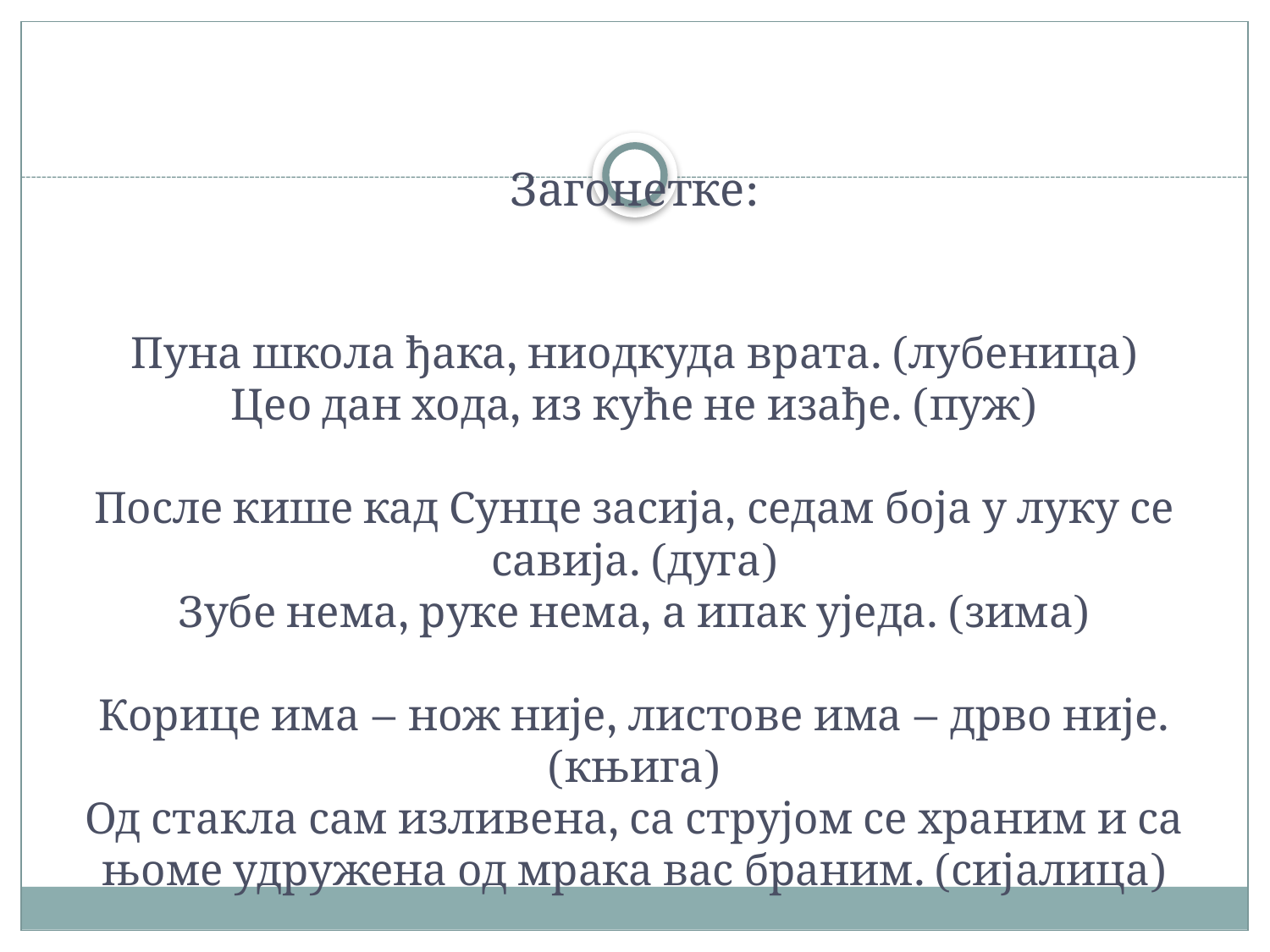

# Загонетке: Пуна школа ђака, ниодкуда врата. (лубеница) Цео дан хода, из куће не изађе. (пуж) После кише кад Сунце засија, седам боја у луку се савија. (дуга) Зубе нема, руке нема, а ипак уједа. (зима) Корице има – нож није, листове има – дрво није. (књига) Од стакла сам изливена, са струјом се храним и са њоме удружена од мрака вас браним. (сијалица)